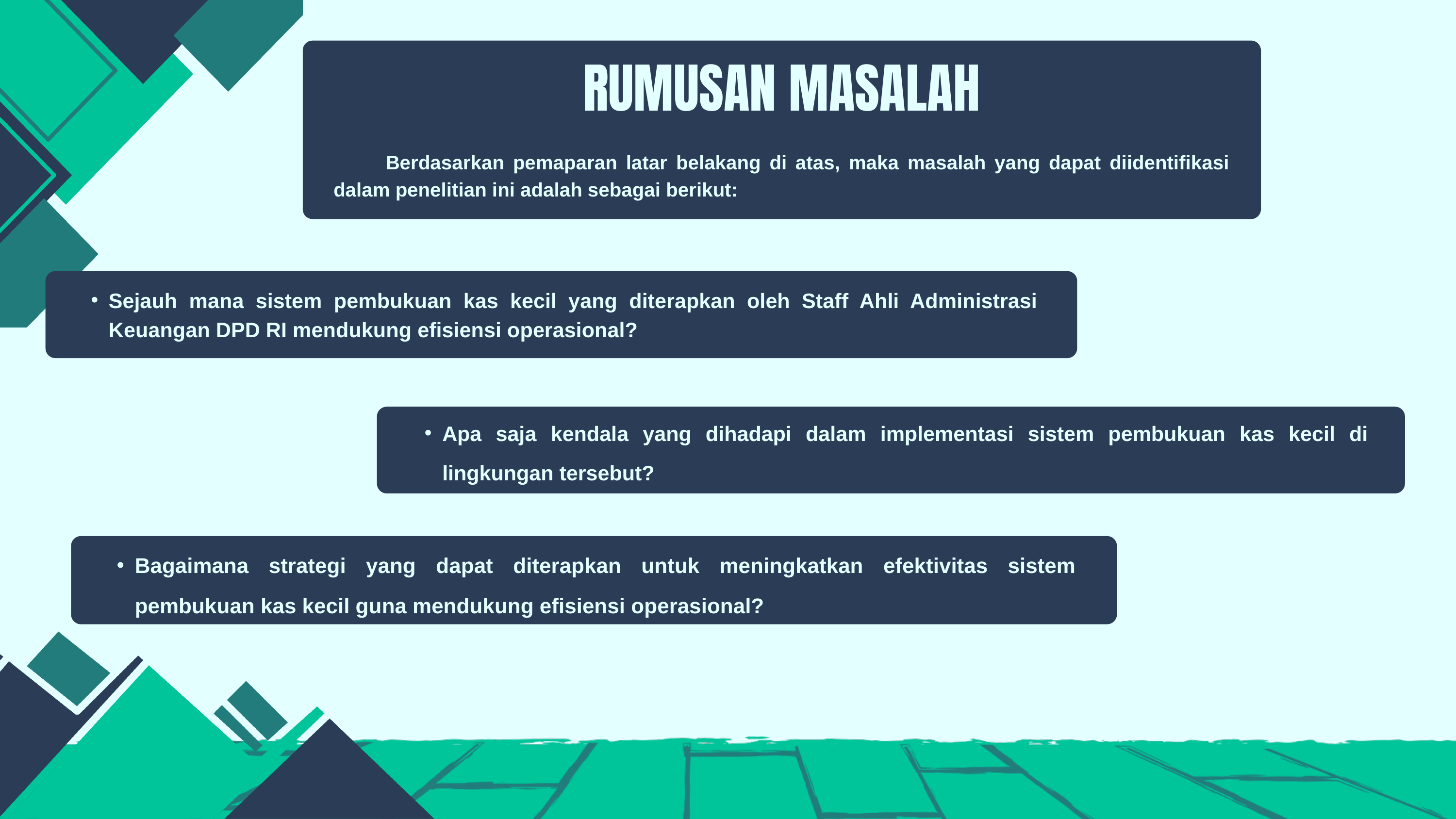

RUMUSAN MASALAH

      Berdasarkan pemaparan latar belakang di atas, maka masalah yang dapat diidentifikasi dalam penelitian ini adalah sebagai berikut:

Sejauh mana sistem pembukuan kas kecil yang diterapkan oleh Staff Ahli Administrasi Keuangan DPD RI mendukung efisiensi operasional?
Apa saja kendala yang dihadapi dalam implementasi sistem pembukuan kas kecil di lingkungan tersebut?

Bagaimana strategi yang dapat diterapkan untuk meningkatkan efektivitas sistem pembukuan kas kecil guna mendukung efisiensi operasional?